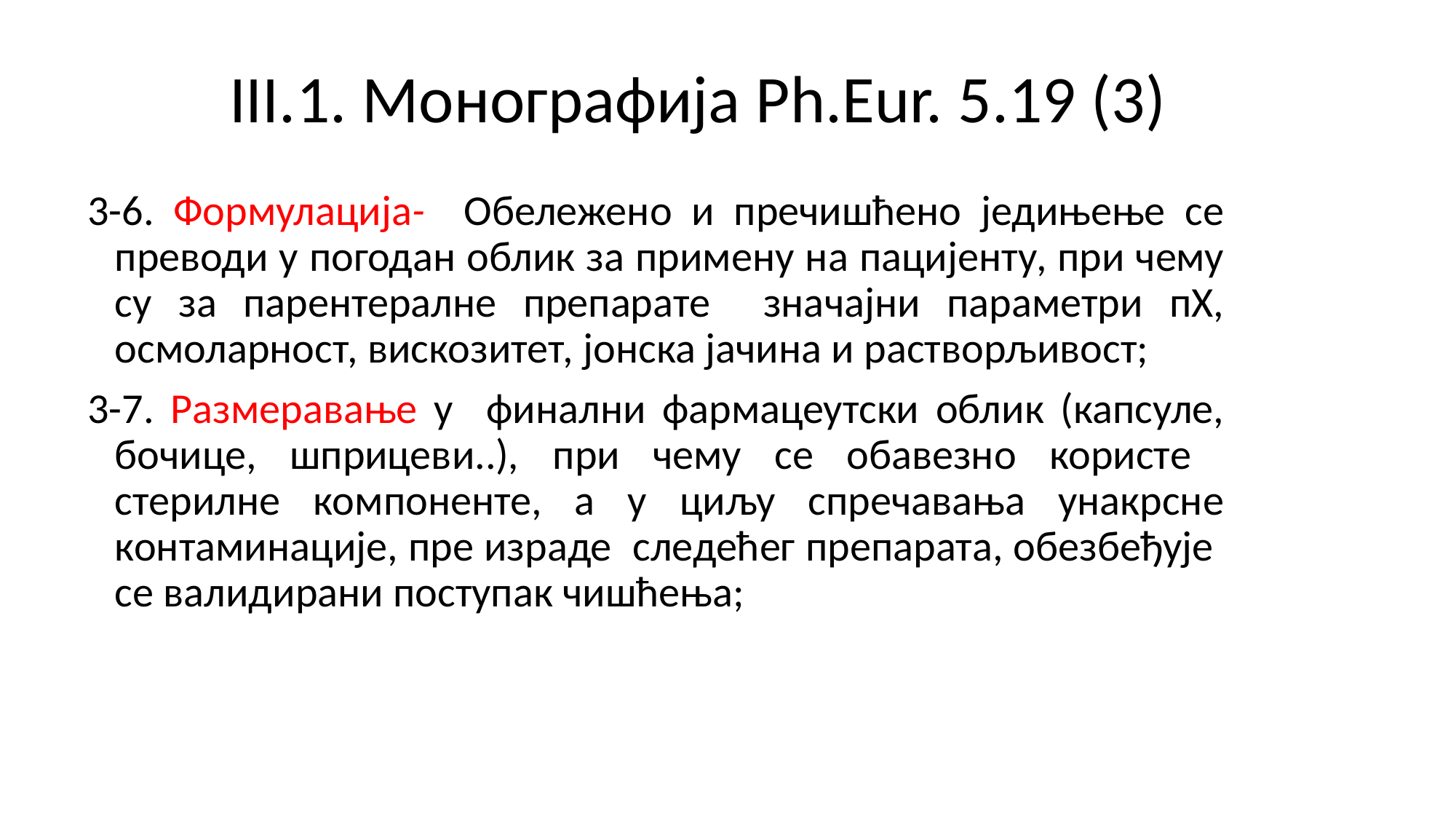

# III.1. Монографија Ph.Eur. 5.19 (3)
3-6. Формулација-  Обележено и пречишћено једињење се преводи у погодан облик за примену на пацијенту, при чему су за парентералне препарате  значајни параметри пХ, осмоларност, вискозитет, јонска јачина и растворљивост;
3-7. Размеравање у  финални фармацеутски облик (капсуле, бочице, шприцеви..), при чему се обавезно користе  стерилне компоненте, а у циљу спречавања унакрсне контаминације, пре израде  следећег препарата, обезбеђује  се валидирани поступак чишћења;